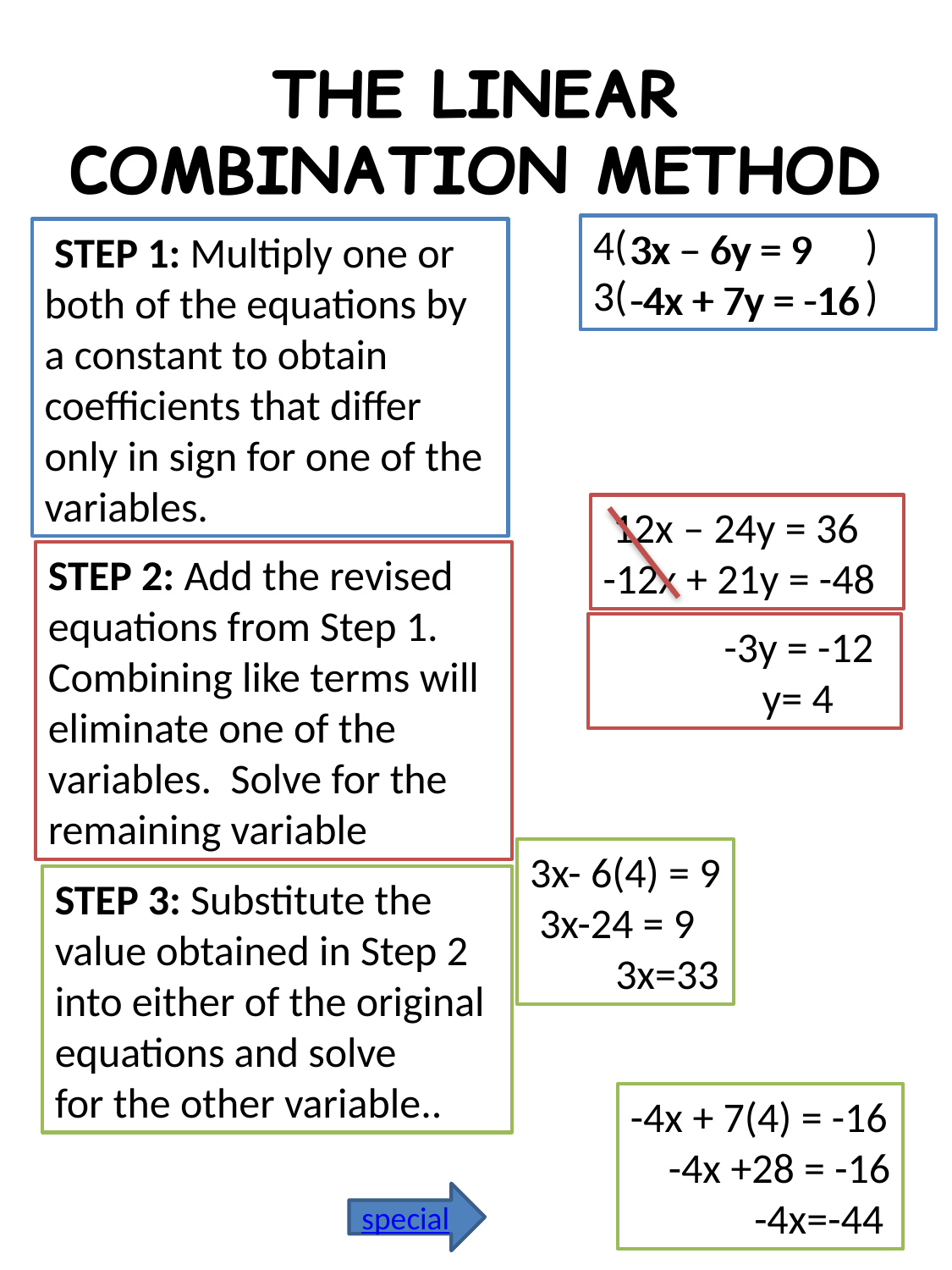

# THE LINEAR COMBINATION METHOD
4(                         )
3(                         )
    3x – 6y = 9
    -4x + 7y = -16
3x – 6y = 9
 STEP 1: Multiply one or both of the equations by a constant to obtain coefficients that differ only in sign for one of the variables.
-4x + 7y = -16
 12x – 24y = 36
-12x + 21y = -48
STEP 2: Add the revised equations from Step 1.  Combining like terms will eliminate one of the variables.  Solve for the remaining variable
             -3y = -12
                 y= 4
3x- 6(4) = 9
 3x-24 = 9
         3x=33
STEP 3: Substitute the value obtained in Step 2 into either of the original equations and solve
for the other variable..
-4x + 7(4) = -16
    -4x +28 = -16
             -4x=-44

special